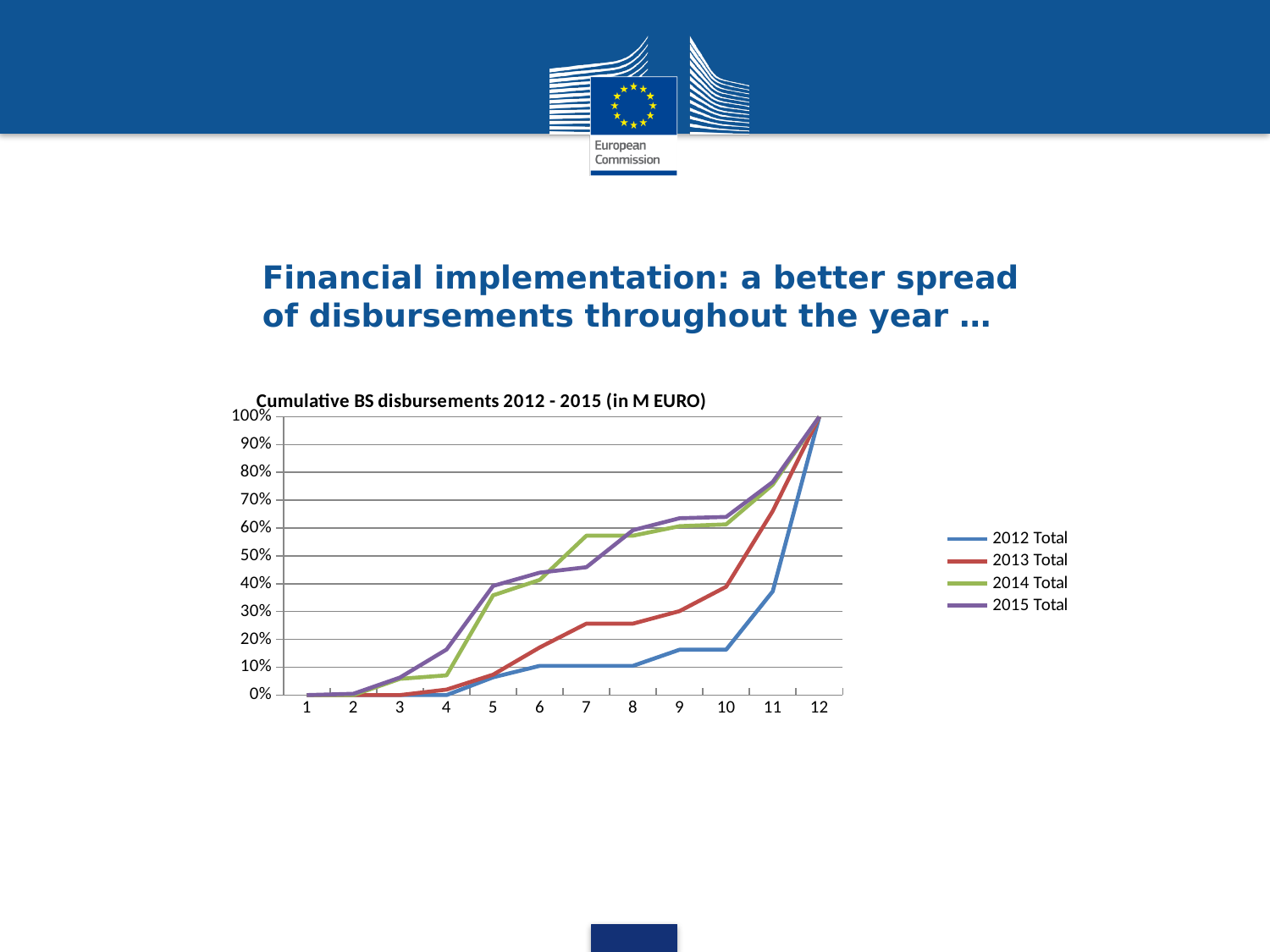

# Financial implementation: a better spread of disbursements throughout the year …

### Chart

| Category | 2012 Total | 2013 Total | 2014 Total | 2015 Total |
|---|---|---|---|---|